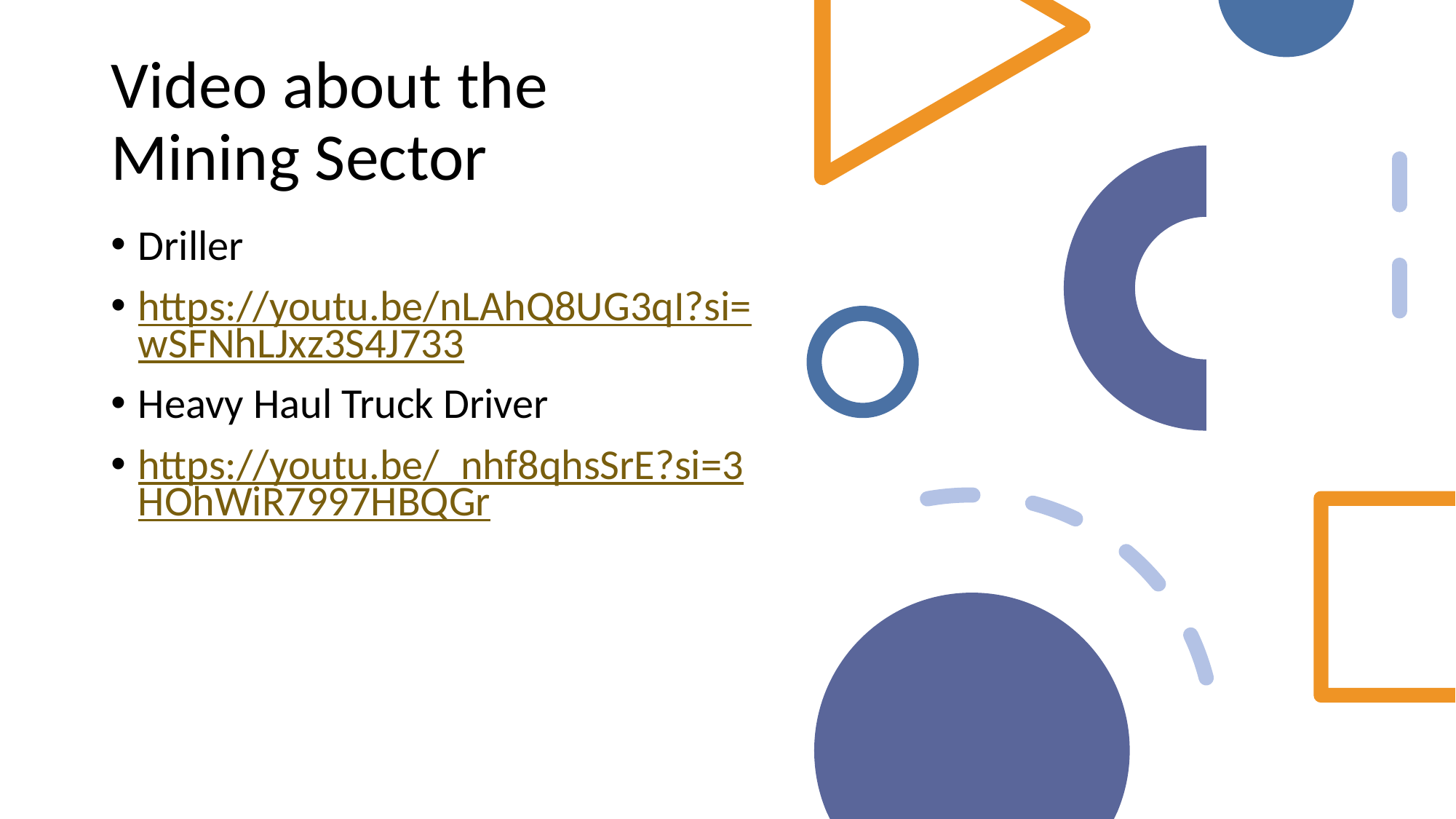

# Video about the Mining Sector

Driller
https://youtu.be/nLAhQ8UG3qI?si=wSFNhLJxz3S4J733
Heavy Haul Truck Driver
https://youtu.be/_nhf8qhsSrE?si=3HOhWiR7997HBQGr